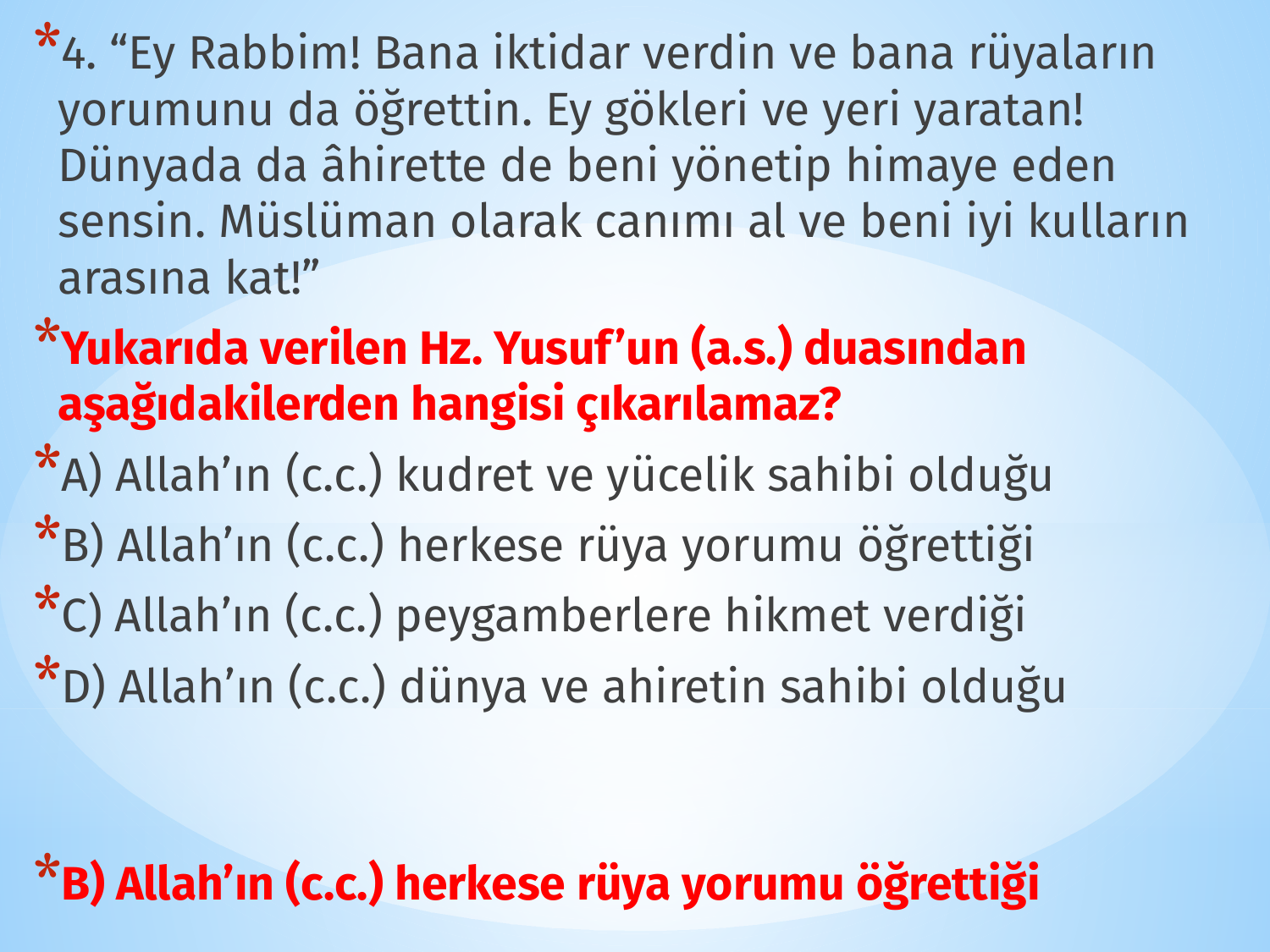

4. “Ey Rabbim! Bana iktidar verdin ve bana rüyaların yorumunu da öğrettin. Ey gökleri ve yeri yaratan! Dünyada da âhirette de beni yönetip himaye eden sensin. Müslüman olarak canımı al ve beni iyi kulların arasına kat!”
Yukarıda verilen Hz. Yusuf’un (a.s.) duasından aşağıdakilerden hangisi çıkarılamaz?
A) Allah’ın (c.c.) kudret ve yücelik sahibi olduğu
B) Allah’ın (c.c.) herkese rüya yorumu öğrettiği
C) Allah’ın (c.c.) peygamberlere hikmet verdiği
D) Allah’ın (c.c.) dünya ve ahiretin sahibi olduğu

B) Allah’ın (c.c.) herkese rüya yorumu öğrettiği